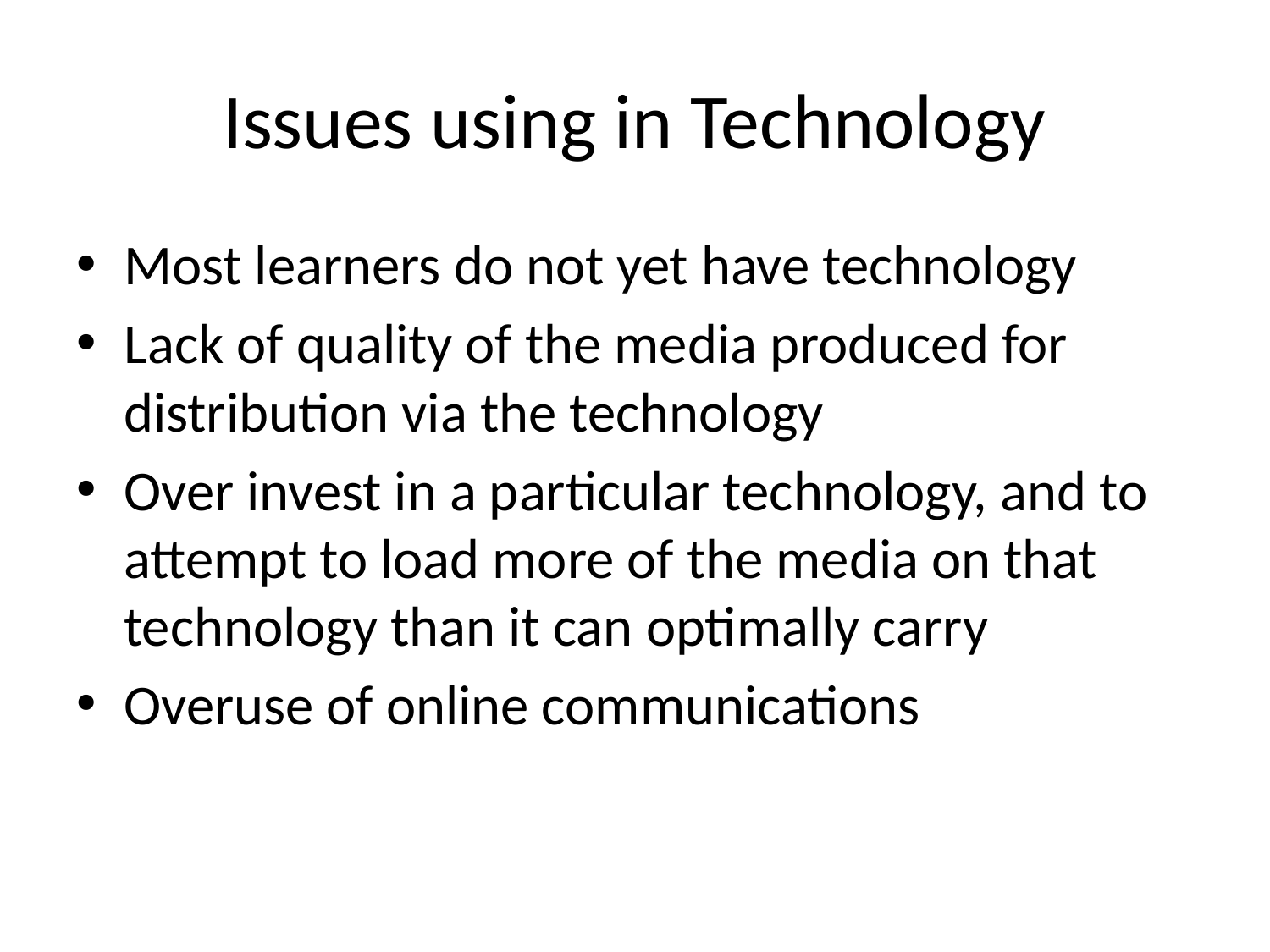

# Issues using in Technology
Most learners do not yet have technology
Lack of quality of the media produced for distribution via the technology
Over invest in a particular technology, and to attempt to load more of the media on that technology than it can optimally carry
Overuse of online communications